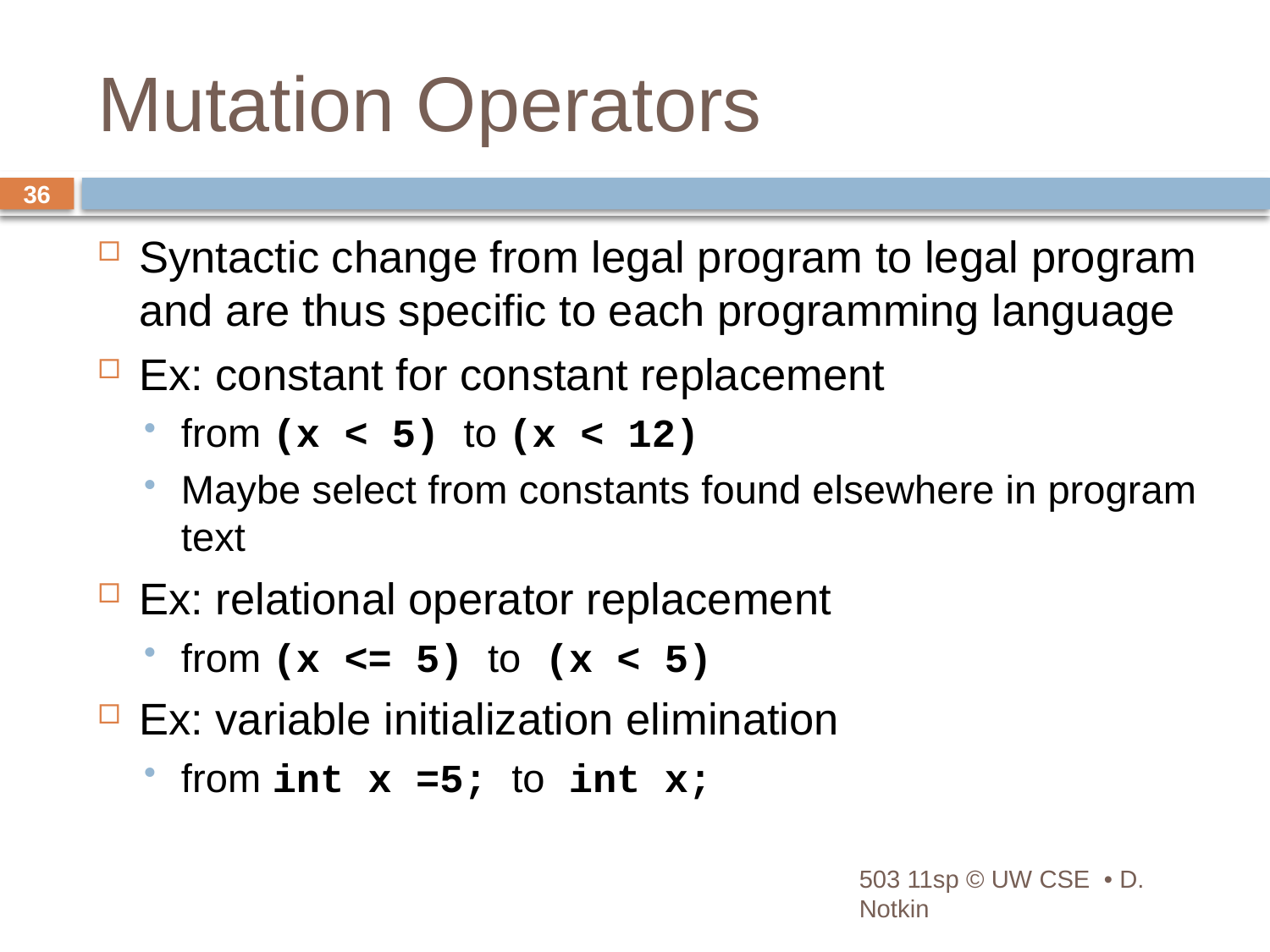

# Mutation Operators
36
Syntactic change from legal program to legal program and are thus specific to each programming language
Ex: constant for constant replacement
from (x < 5) to (x < 12)
Maybe select from constants found elsewhere in program text
Ex: relational operator replacement
from (x <= 5) to (x < 5)
Ex: variable initialization elimination
from int x =5; to int x;
503 11sp © UW CSE  • D. Notkin